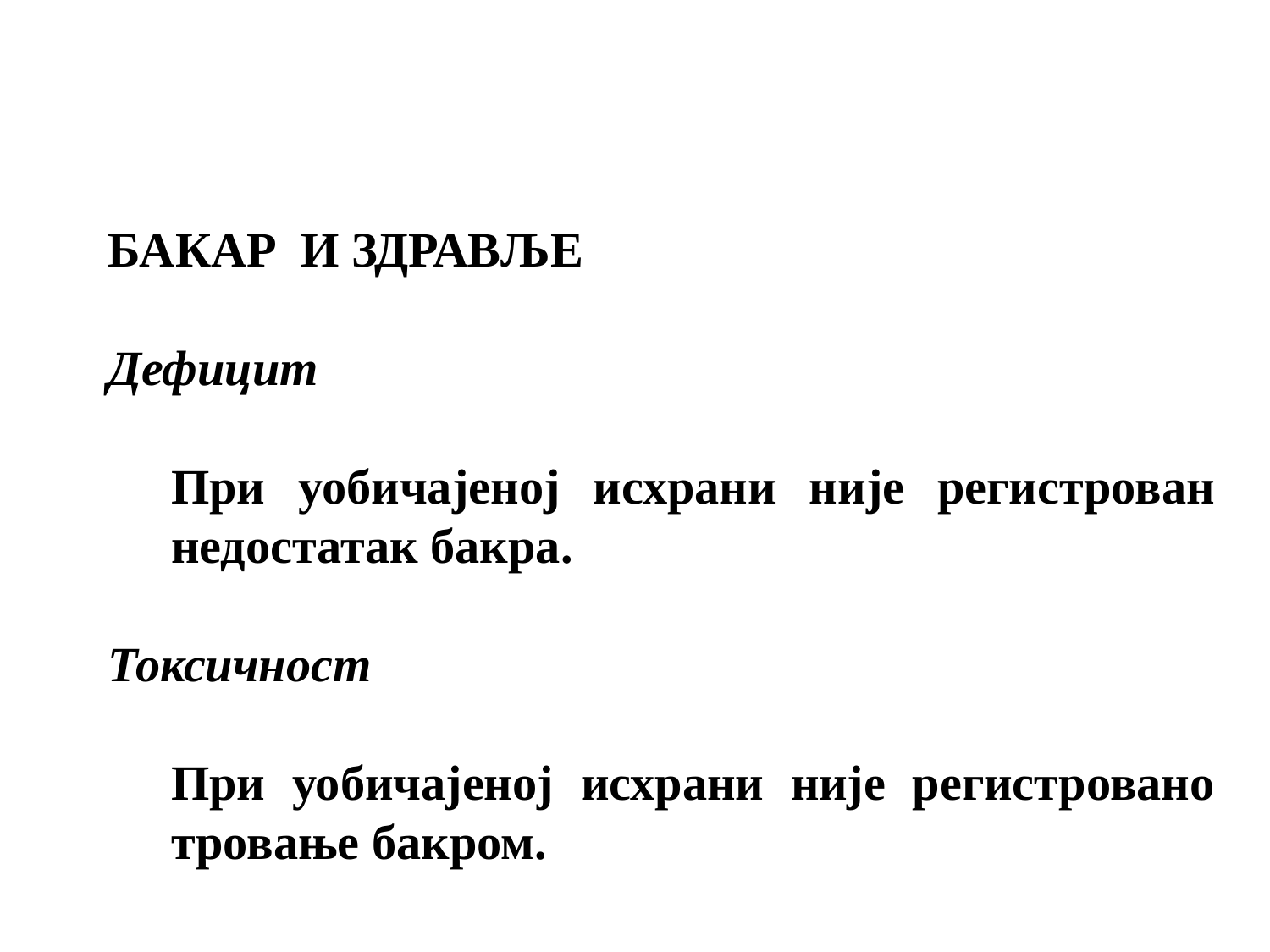

БАКАР  И ЗДРАВЉЕ

Дефицит

При уобичајеној исхрани није регистрован недостатак бакра.

Токсичност

При уобичајеној исхрани није регистровано тровање бакром.